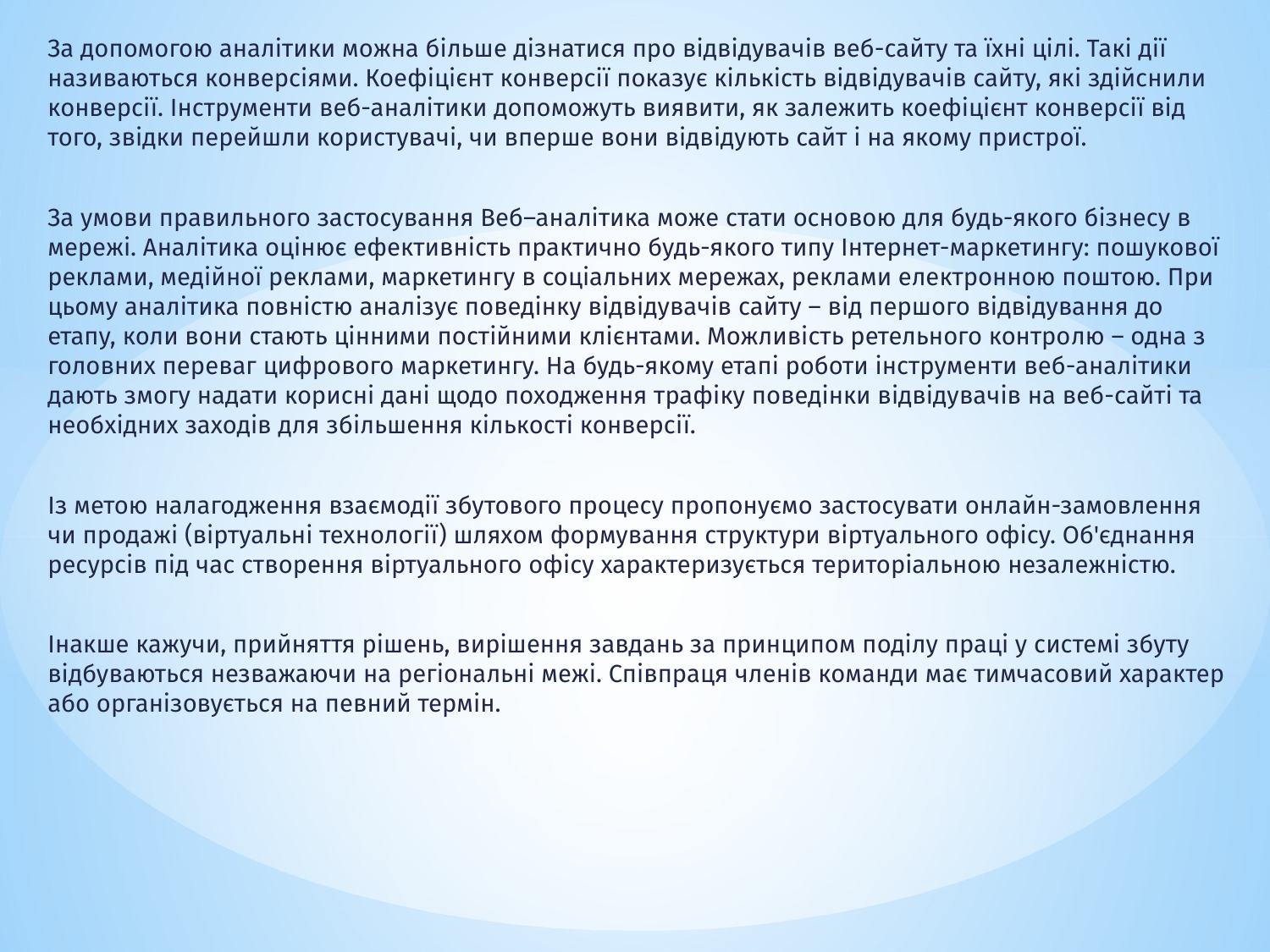

За допомогою аналітики можна більше дізнатися про відвідувачів веб-сайту та їхні цілі. Такі дії називаються конверсіями. Коефіцієнт конверсії показує кількість відвідувачів сайту, які здійснили конверсії. Інструменти веб-аналітики допоможуть виявити, як залежить коефіцієнт конверсії від того, звідки перейшли користувачі, чи вперше вони відвідують сайт і на якому пристрої.

За умови правильного застосування Веб–аналітика може стати основою для будь-якого бізнесу в мережі. Аналітика оцінює ефективність практично будь-якого типу Інтернет-маркетингу: пошукової реклами, медійної реклами, маркетингу в соціальних мережах, реклами електронною поштою. При цьому аналітика повністю аналізує поведінку відвідувачів сайту – від першого відвідування до етапу, коли вони стають цінними постійними клієнтами. Можливість ретельного контролю – одна з головних переваг цифрового маркетингу. На будь-якому етапі роботи інструменти веб-аналітики дають змогу надати корисні дані щодо походження трафіку поведінки відвідувачів на веб-сайті та необхідних заходів для збільшення кількості конверсії.

Із метою налагодження взаємодії збутового процесу пропонуємо застосувати онлайн-замовлення чи продажі (віртуальні технології) шляхом формування структури віртуального офісу. Об'єднання ресурсів під час створення віртуального офісу характеризується територіальною незалежністю.

Інакше кажучи, прийняття рішень, вирішення завдань за принципом поділу праці у системі збуту відбуваються незважаючи на регіональні межі. Співпраця членів команди має тимчасовий характер або організовується на певний термін.